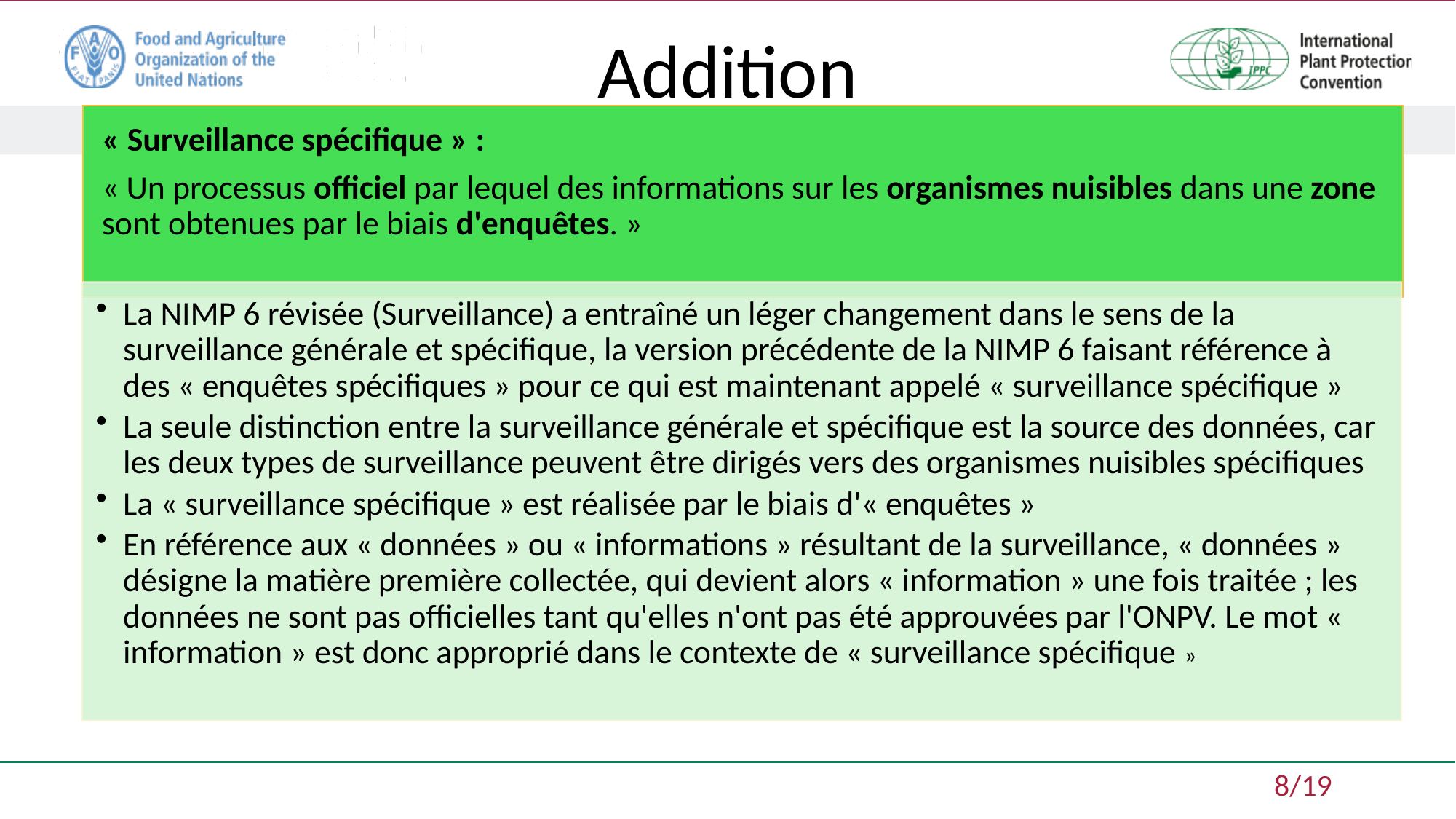

Addition

« Surveillance spécifique » :
« Un processus officiel par lequel des informations sur les organismes nuisibles dans une zone sont obtenues par le biais d'enquêtes. »

La NIMP 6 révisée (Surveillance) a entraîné un léger changement dans le sens de la surveillance générale et spécifique, la version précédente de la NIMP 6 faisant référence à des « enquêtes spécifiques » pour ce qui est maintenant appelé « surveillance spécifique »
La seule distinction entre la surveillance générale et spécifique est la source des données, car les deux types de surveillance peuvent être dirigés vers des organismes nuisibles spécifiques
La « surveillance spécifique » est réalisée par le biais d'« enquêtes »
En référence aux « données » ou « informations » résultant de la surveillance, « données » désigne la matière première collectée, qui devient alors « information » une fois traitée ; les données ne sont pas officielles tant qu'elles n'ont pas été approuvées par l'ONPV. Le mot « information » est donc approprié dans le contexte de « surveillance spécifique »